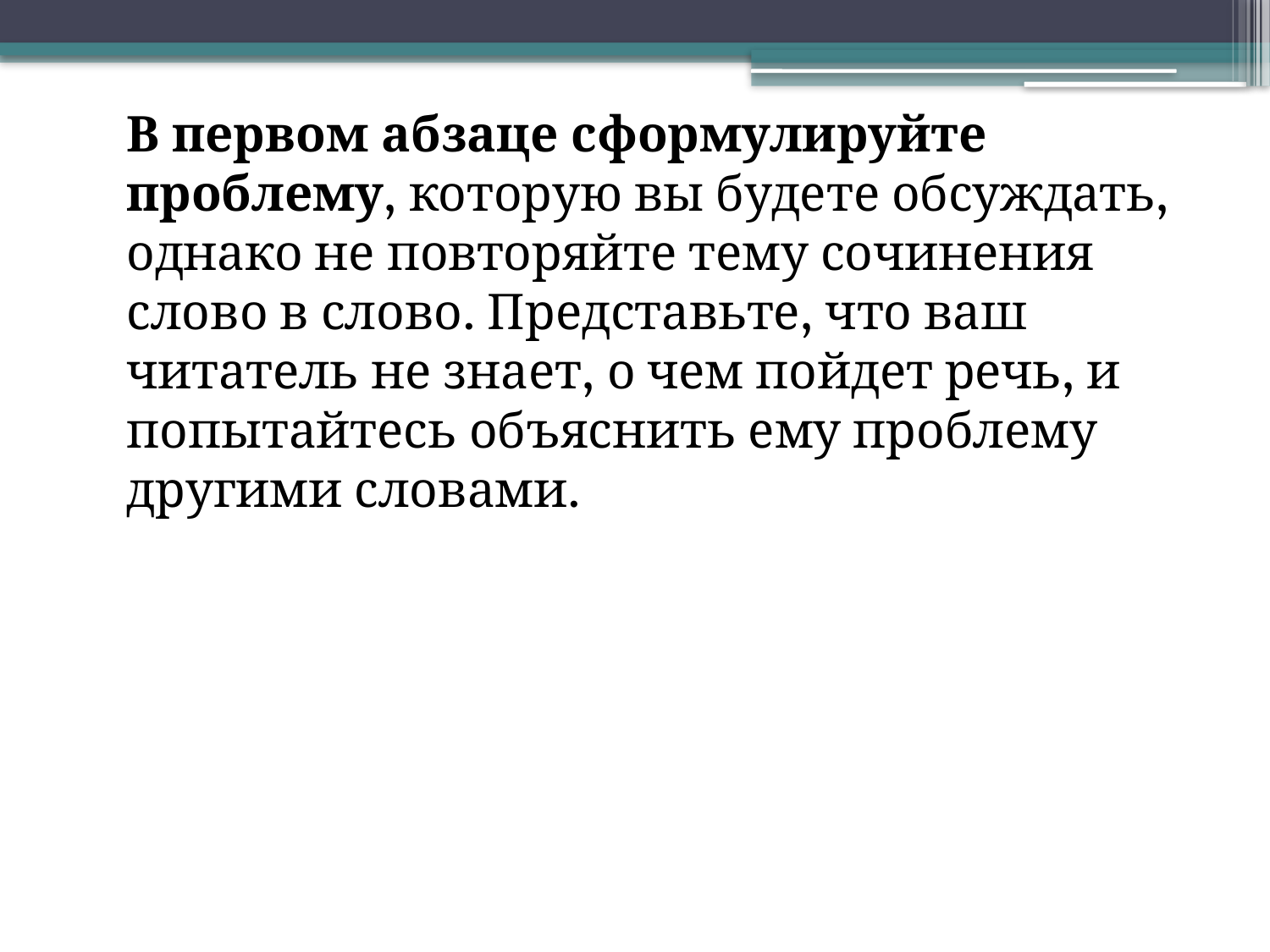

В первом абзаце сформулируйте проблему, которую вы будете обсуждать, однако не повторяйте тему сочинения слово в слово. Представьте, что ваш читатель не знает, о чем пойдет речь, и попытайтесь объяснить ему проблему другими словами.